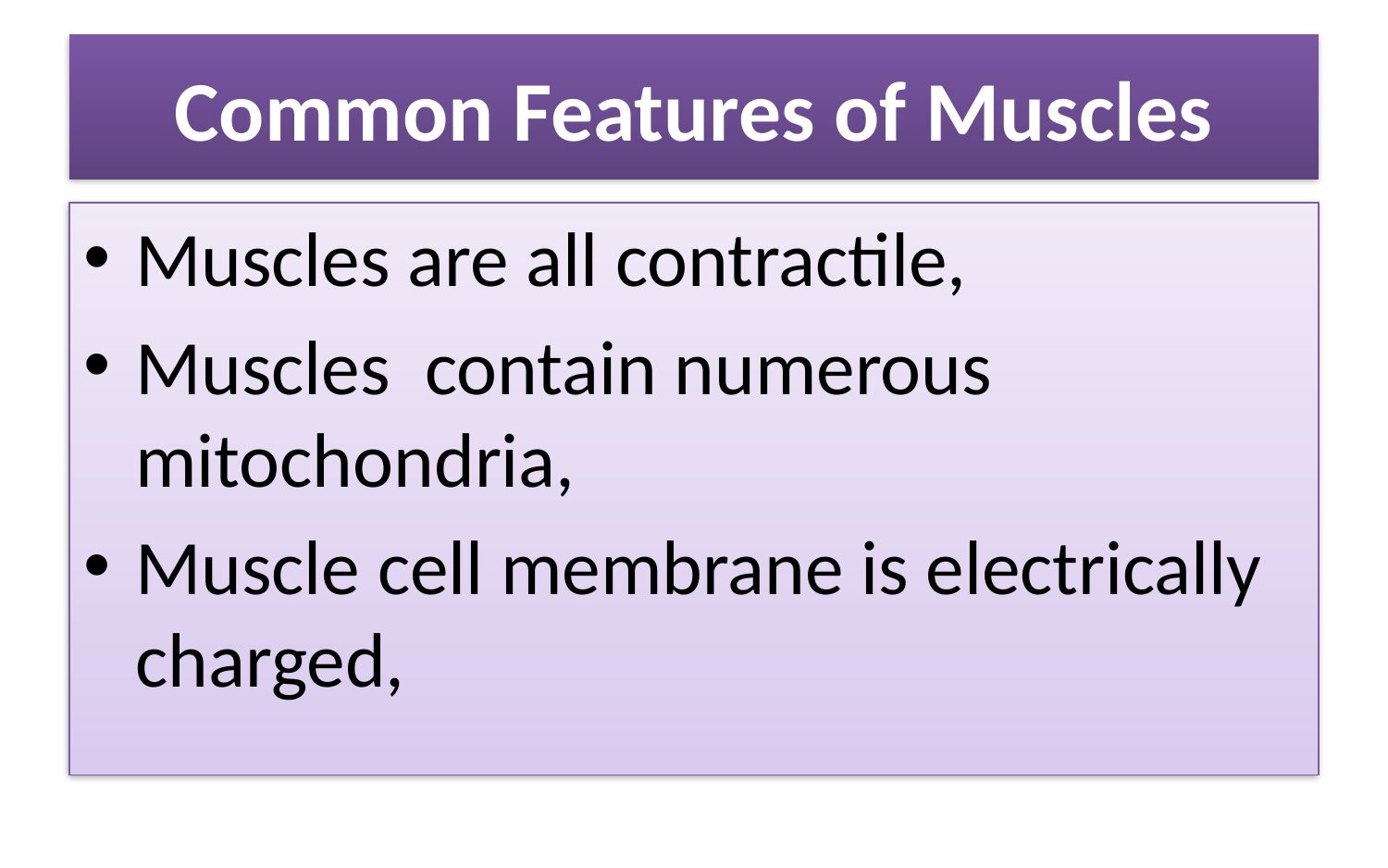

# Common Features of Muscles
Muscles are all contractile,
Muscles  contain numerous mitochondria,
Muscle cell membrane is electrically charged,